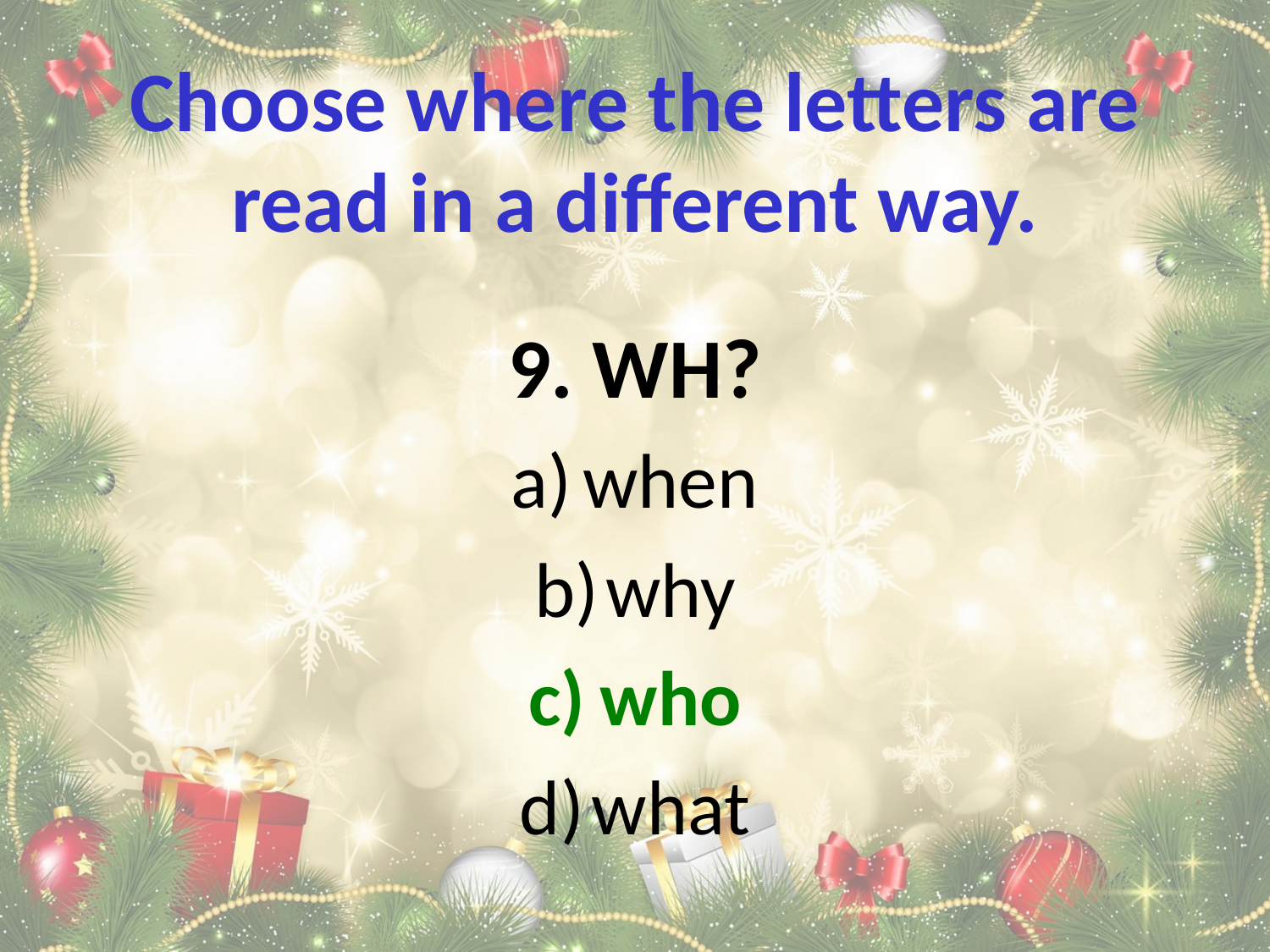

# Choose where the letters are read in a different way.
9. WH?
when
why
who
what